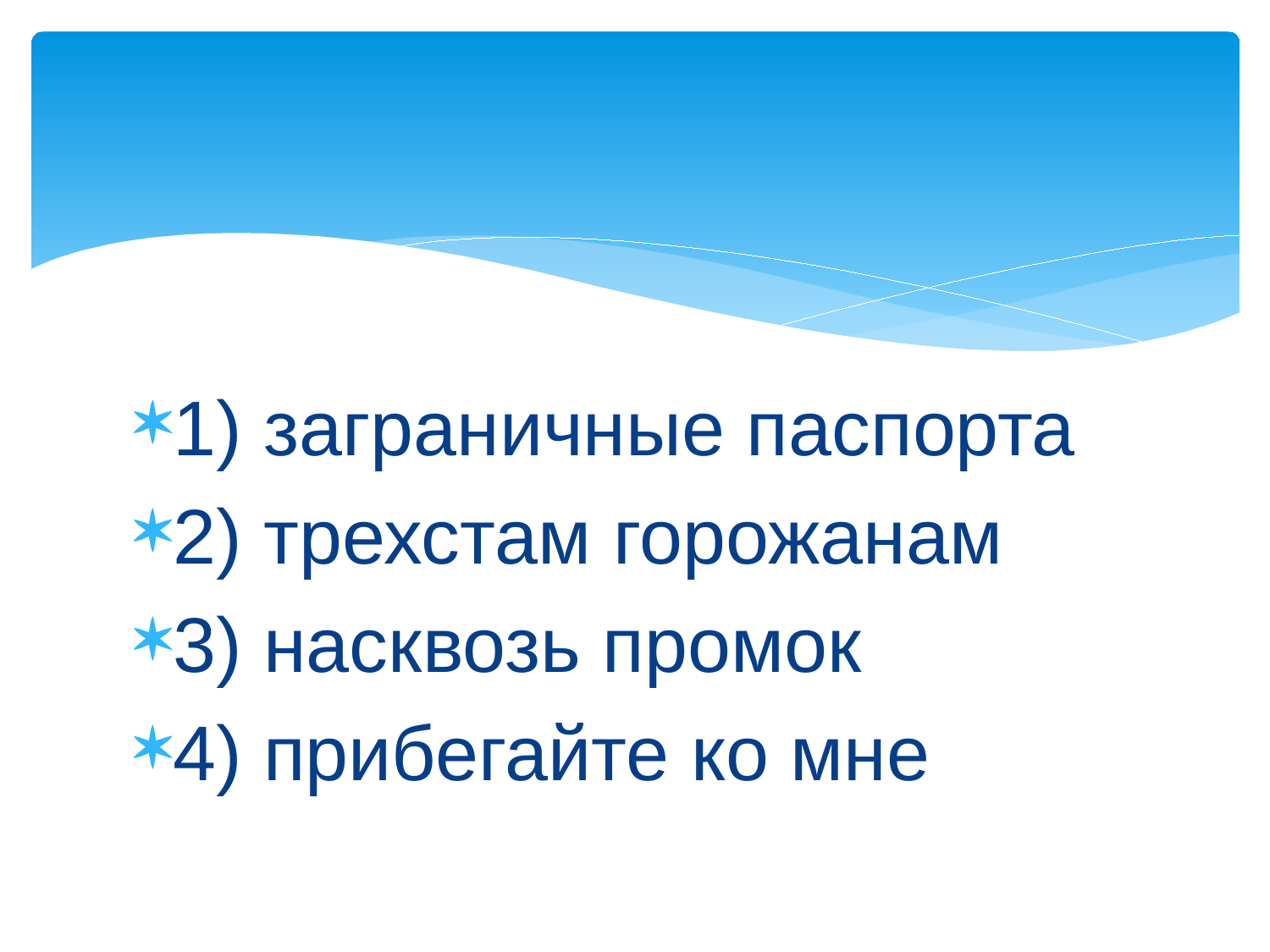

#
1) заграничные паспорта
2) трехстам горожанам
3) насквозь промок
4) прибегайте ко мне